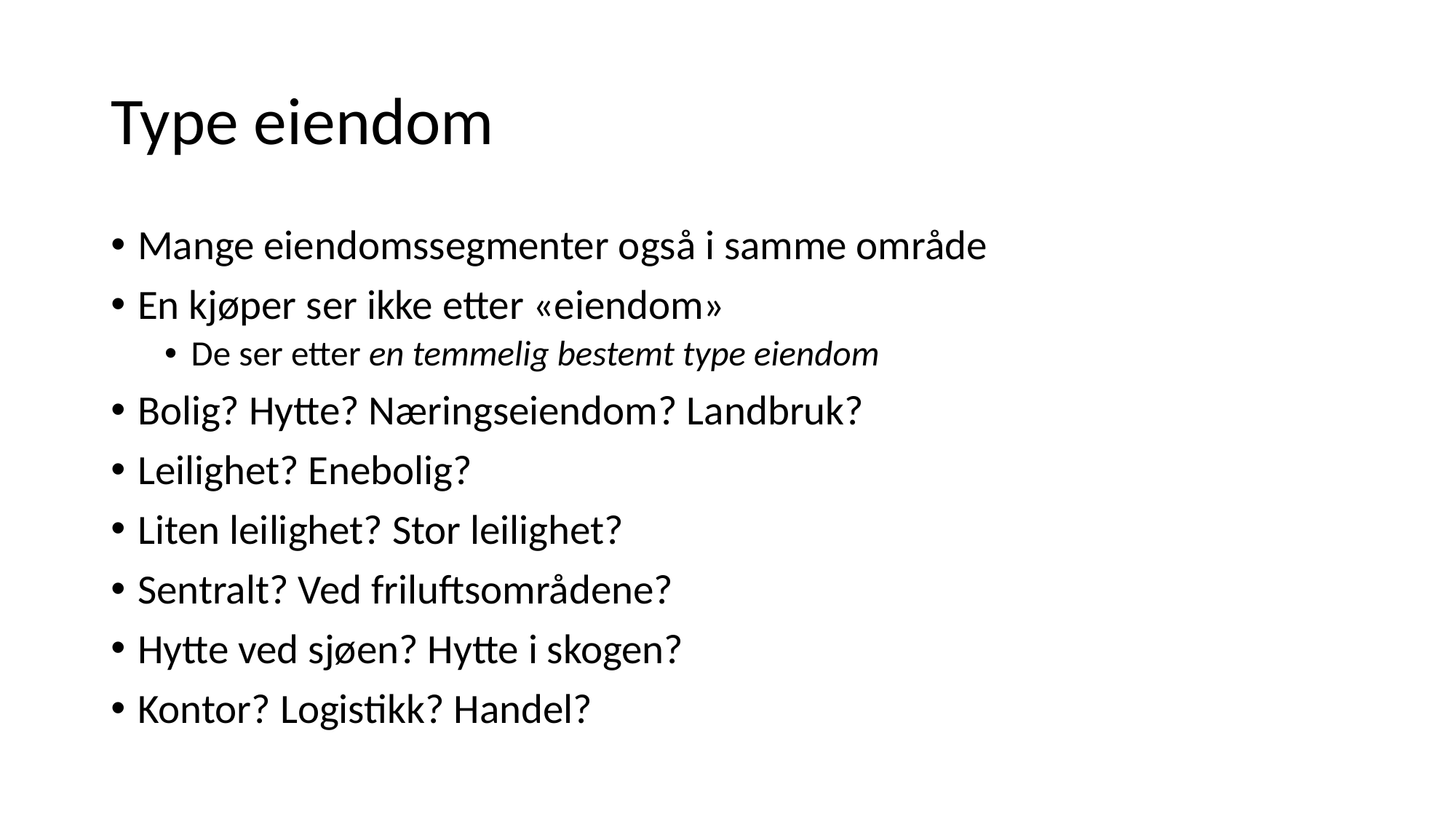

# Type eiendom
Mange eiendomssegmenter også i samme område
En kjøper ser ikke etter «eiendom»
De ser etter en temmelig bestemt type eiendom
Bolig? Hytte? Næringseiendom? Landbruk?
Leilighet? Enebolig?
Liten leilighet? Stor leilighet?
Sentralt? Ved friluftsområdene?
Hytte ved sjøen? Hytte i skogen?
Kontor? Logistikk? Handel?